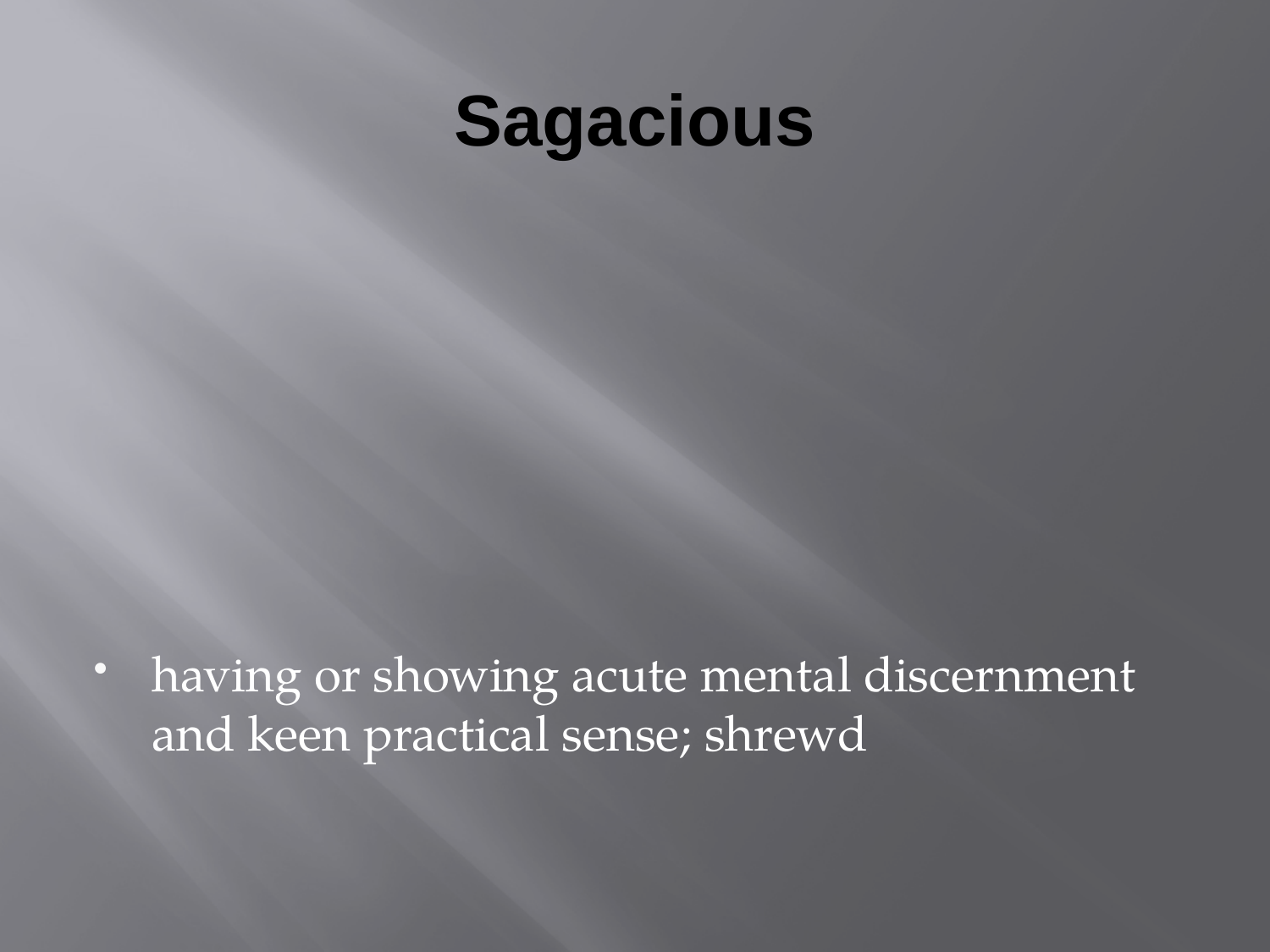

# Sagacious

having or showing acute mental discernment and keen practical sense; shrewd